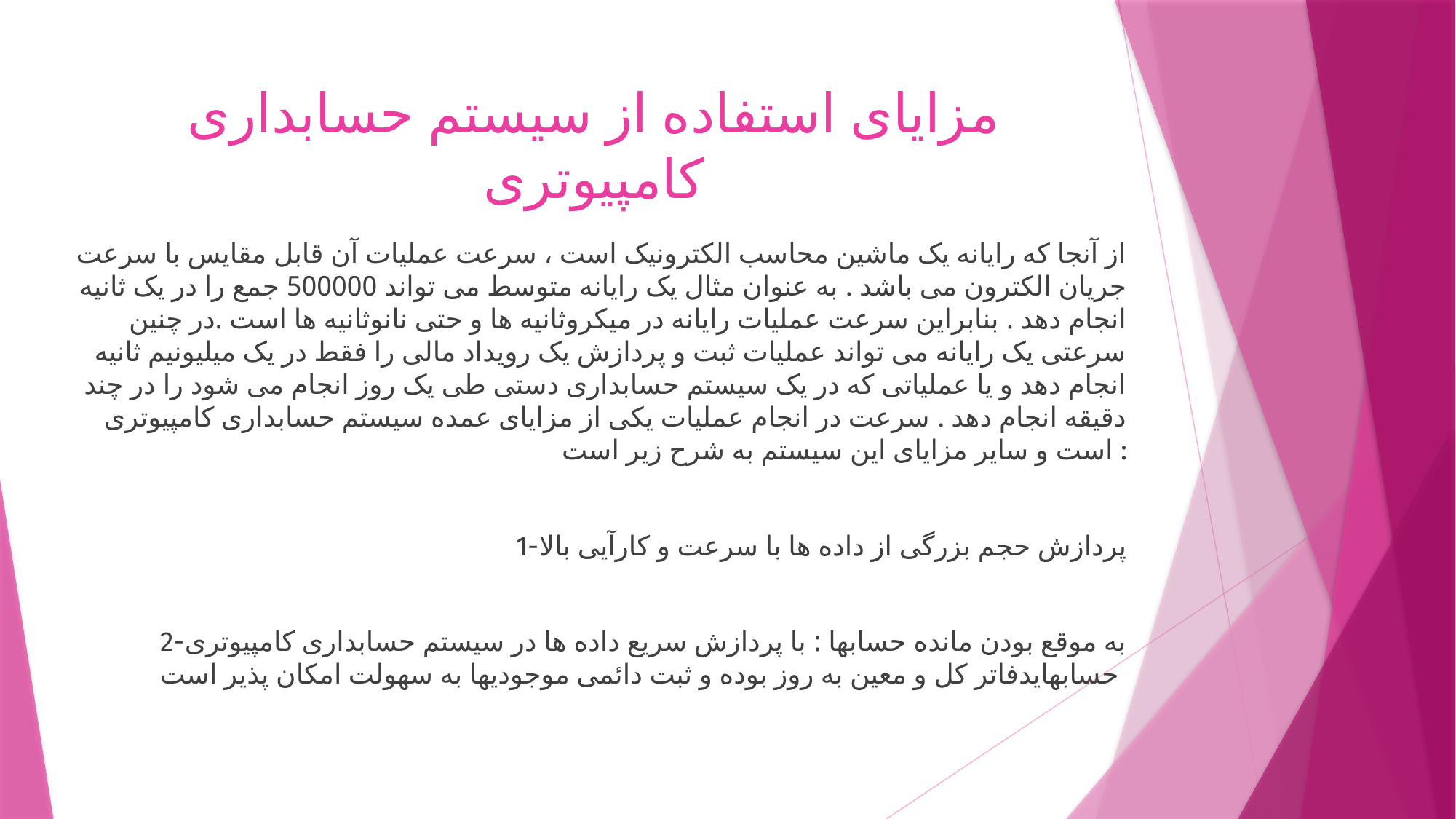

# مزایای استفاده از سیستم حسابداری کامپیوتری
از آنجا که رایانه یک ماشین محاسب الکترونیک است ، سرعت عملیات آن قابل مقایس با سرعت جریان الکترون می باشد . به عنوان مثال یک رایانه متوسط می تواند 500000 جمع را در یک ثانیه انجام دهد . بنابراین سرعت عملیات رایانه در میکروثانیه ها و حتی نانوثانیه ها است .در چنین سرعتی یک رایانه می تواند عملیات ثبت و پردازش یک رویداد مالی را فقط در یک میلیونیم ثانیه انجام دهد و یا عملیاتی که در یک سیستم حسابداری دستی طی یک روز انجام می شود را در چند دقیقه انجام دهد . سرعت در انجام عملیات یکی از مزایای عمده سیستم حسابداری کامپیوتری است و سایر مزایای این سیستم به شرح زیر است :

1-پردازش حجم بزرگی از داده ها با سرعت و کارآیی بالا

2-به موقع بودن مانده حسابها : با پردازش سریع داده ها در سیستم حسابداری کامپیوتری حسابهایدفاتر کل و معین به روز بوده و ثبت دائمی موجودیها به سهولت امکان پذیر است